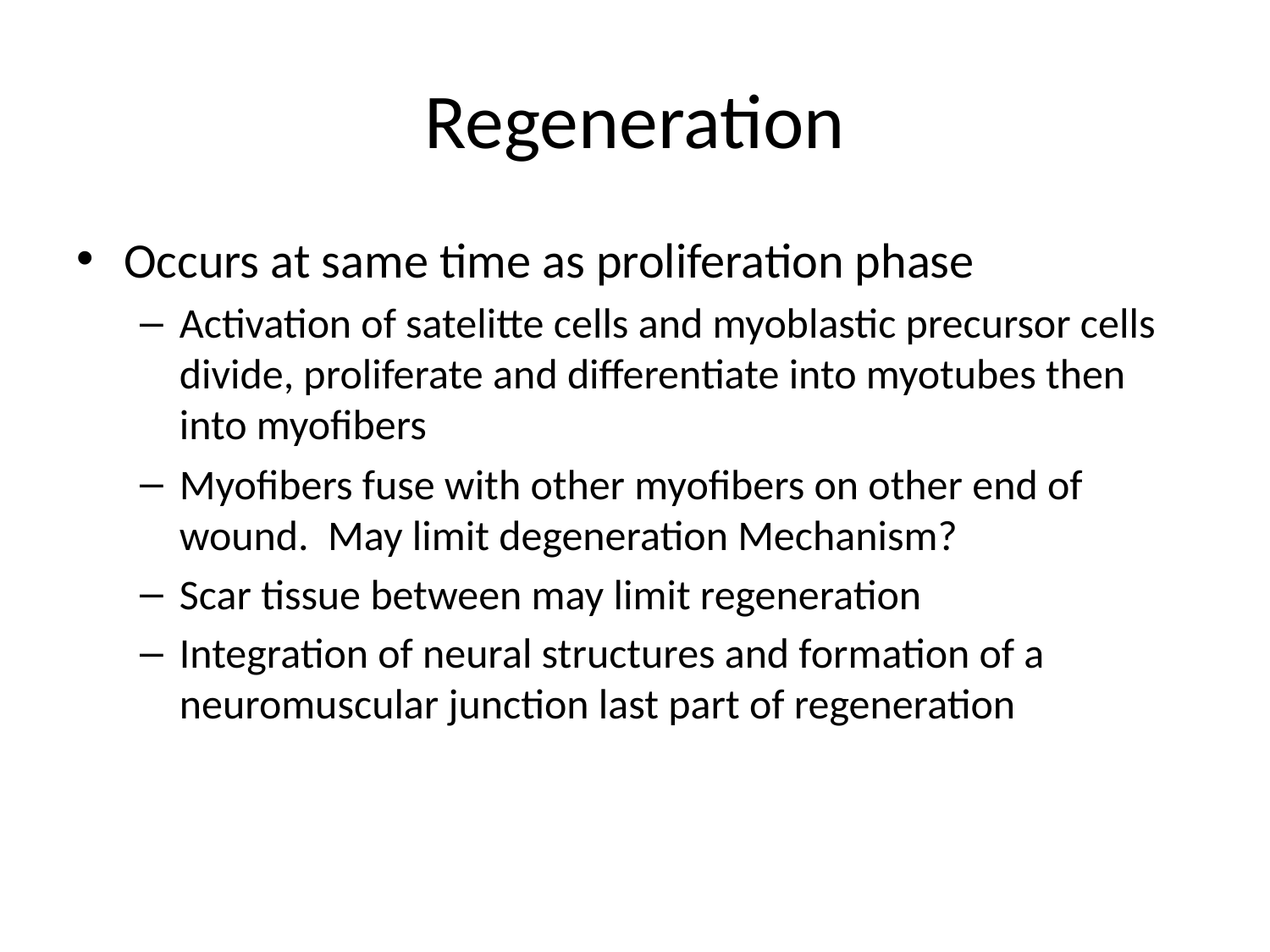

# Regeneration
Occurs at same time as proliferation phase
Activation of satelitte cells and myoblastic precursor cells divide, proliferate and differentiate into myotubes then into myofibers
Myofibers fuse with other myofibers on other end of wound.  May limit degeneration Mechanism?
Scar tissue between may limit regeneration
Integration of neural structures and formation of a neuromuscular junction last part of regeneration